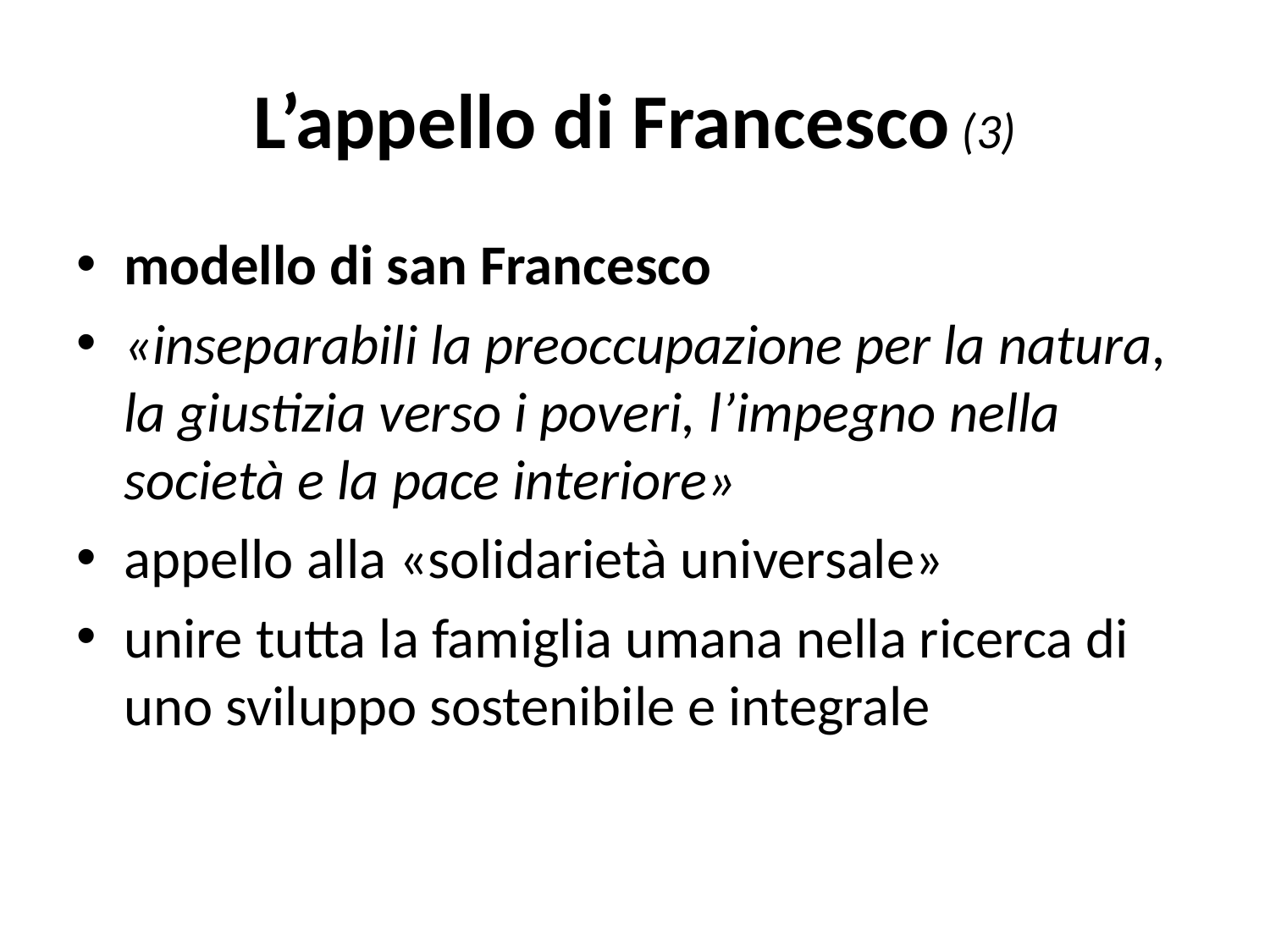

# L’appello di Francesco (3)
modello di san Francesco
«inseparabili la preoccupazione per la natura, la giustizia verso i poveri, l’impegno nella società e la pace interiore»
appello alla «solidarietà universale»
unire tutta la famiglia umana nella ricerca di uno sviluppo sostenibile e integrale